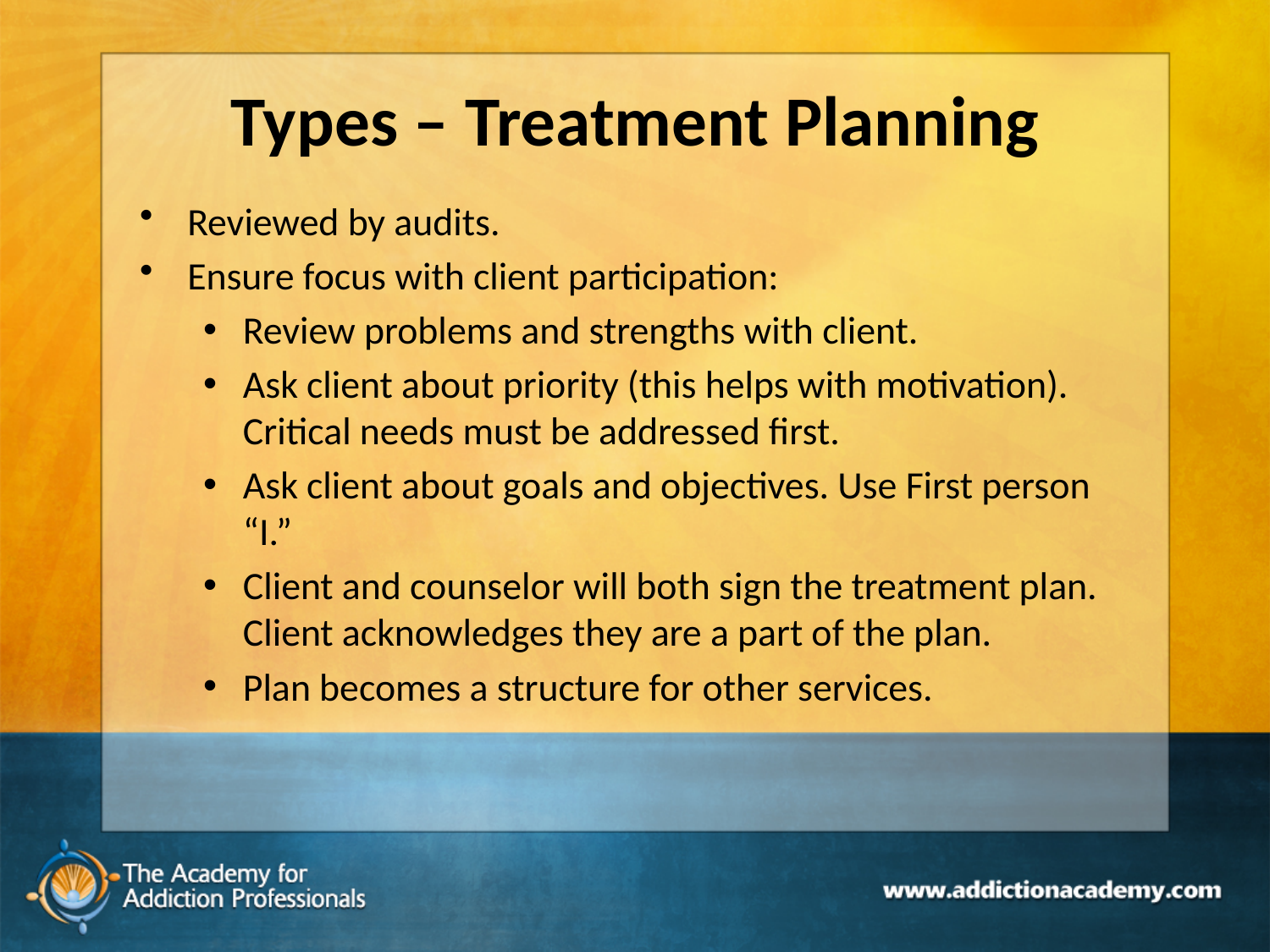

# Types – Treatment Planning
Reviewed by audits.
Ensure focus with client participation:
Review problems and strengths with client.
Ask client about priority (this helps with motivation). Critical needs must be addressed first.
Ask client about goals and objectives. Use First person “I.”
Client and counselor will both sign the treatment plan. Client acknowledges they are a part of the plan.
Plan becomes a structure for other services.